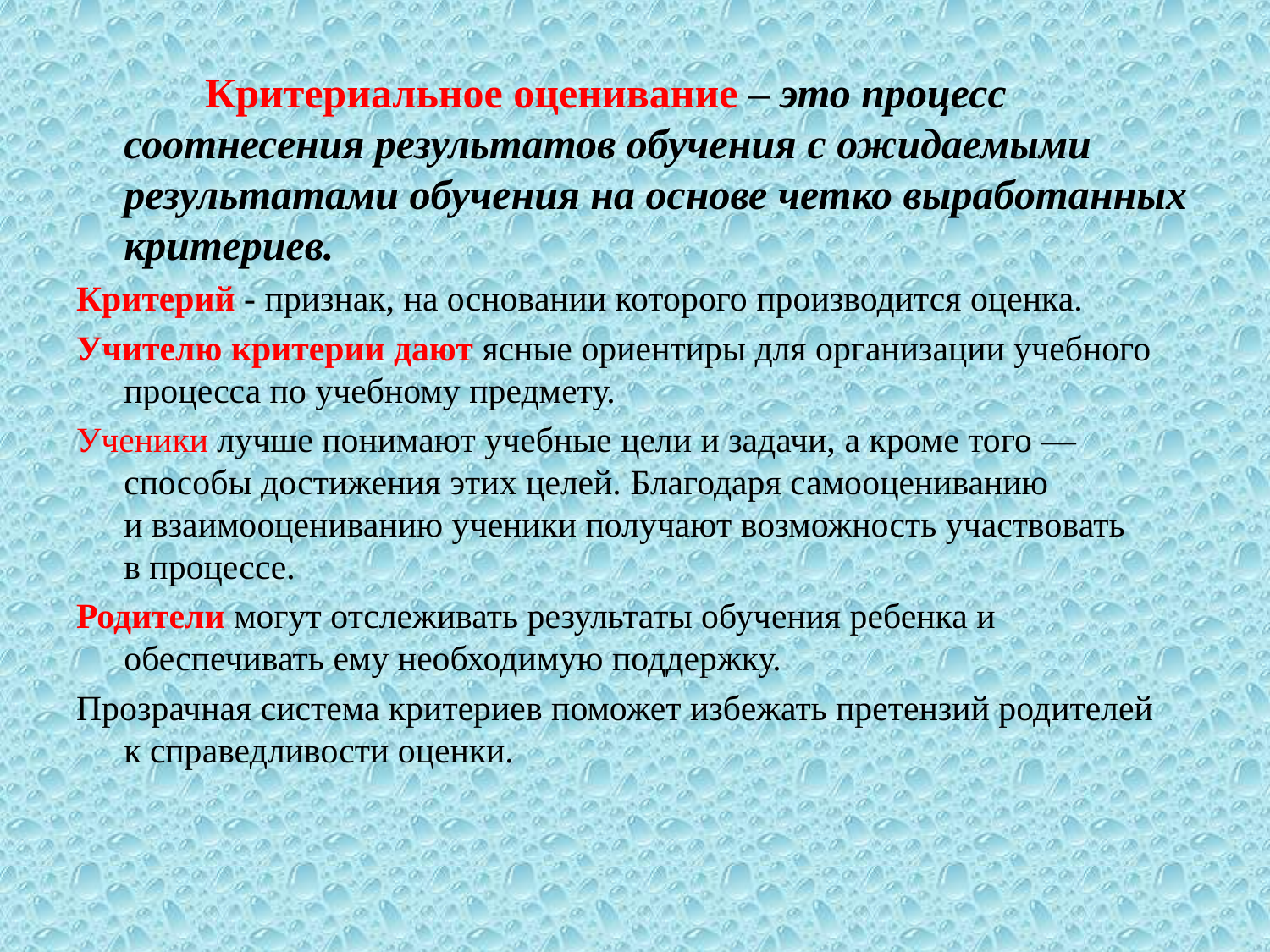

Критериальное оценивание – это процесс соотнесения результатов обучения с ожидаемыми результатами обучения на основе четко выработанных критериев.
Критерий - признак, на основании которого производится оценка.
Учителю критерии дают ясные ориентиры для организации учебного процесса по учебному предмету.
Ученики лучше понимают учебные цели и задачи, а кроме того — способы достижения этих целей. Благодаря самооцениванию и взаимооцениванию ученики получают возможность участвовать в процессе.
Родители могут отслеживать результаты обучения ребенка и обеспечивать ему необходимую поддержку.
Прозрачная система критериев поможет избежать претензий родителей к справедливости оценки.